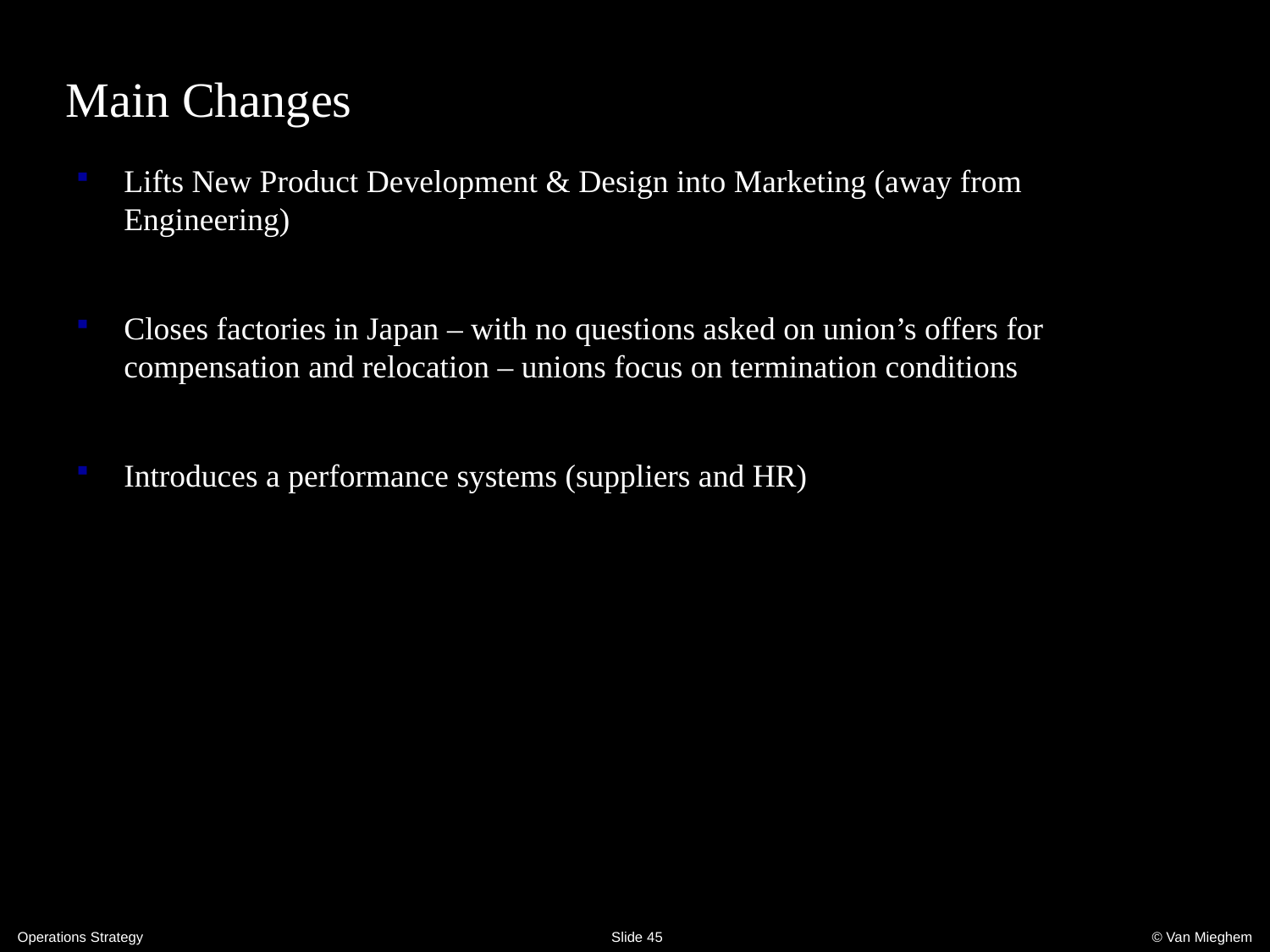

# Main Changes
Lifts New Product Development & Design into Marketing (away from Engineering)

Closes factories in Japan – with no questions asked on union’s offers for compensation and relocation – unions focus on termination conditions

Introduces a performance systems (suppliers and HR)

Source: Prof. L. van der Heyden